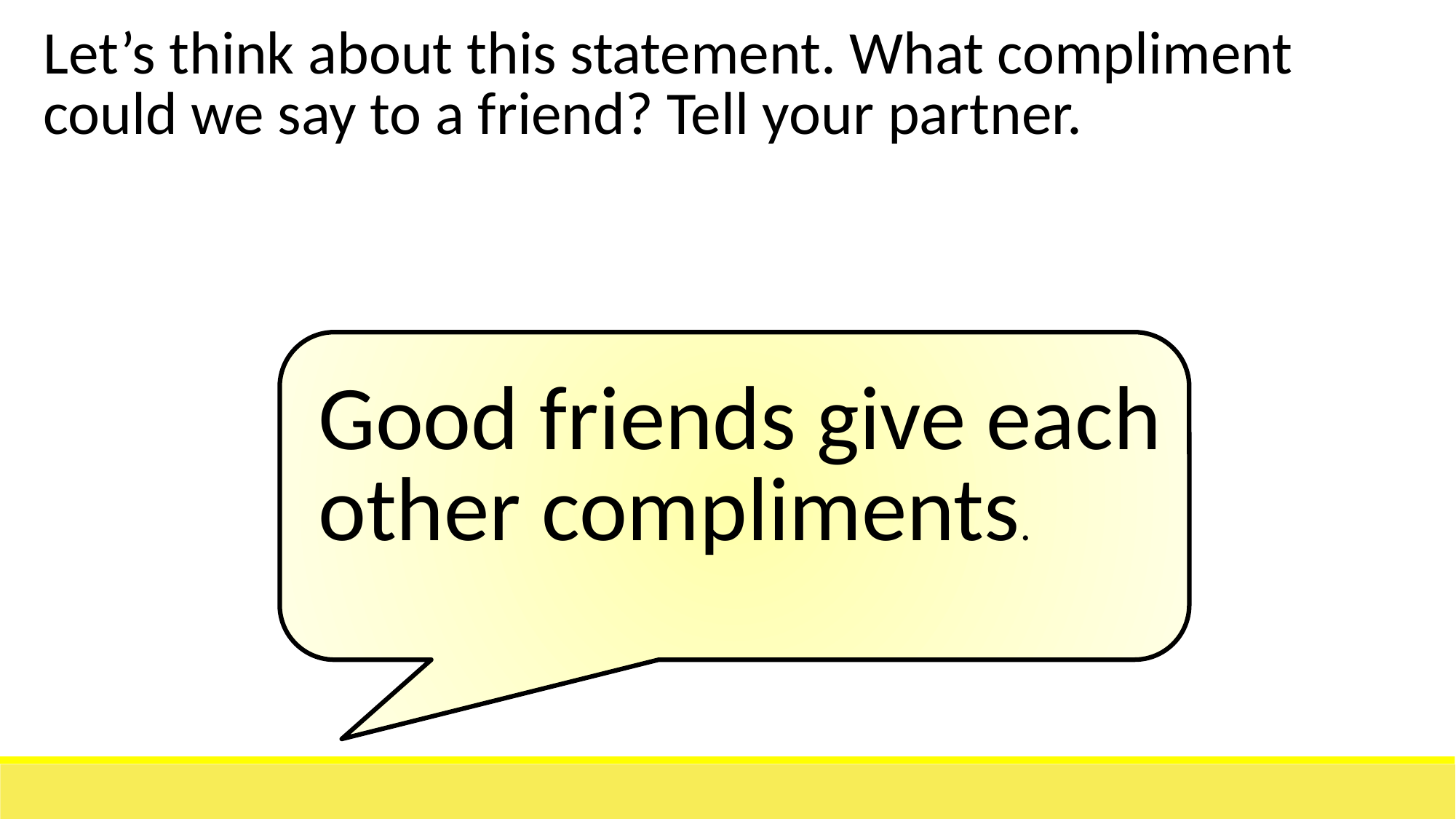

| Let’s think about this statement. What compliment could we say to a friend? Tell your partner. |
| --- |

| Good friends give each other compliments. |
| --- |